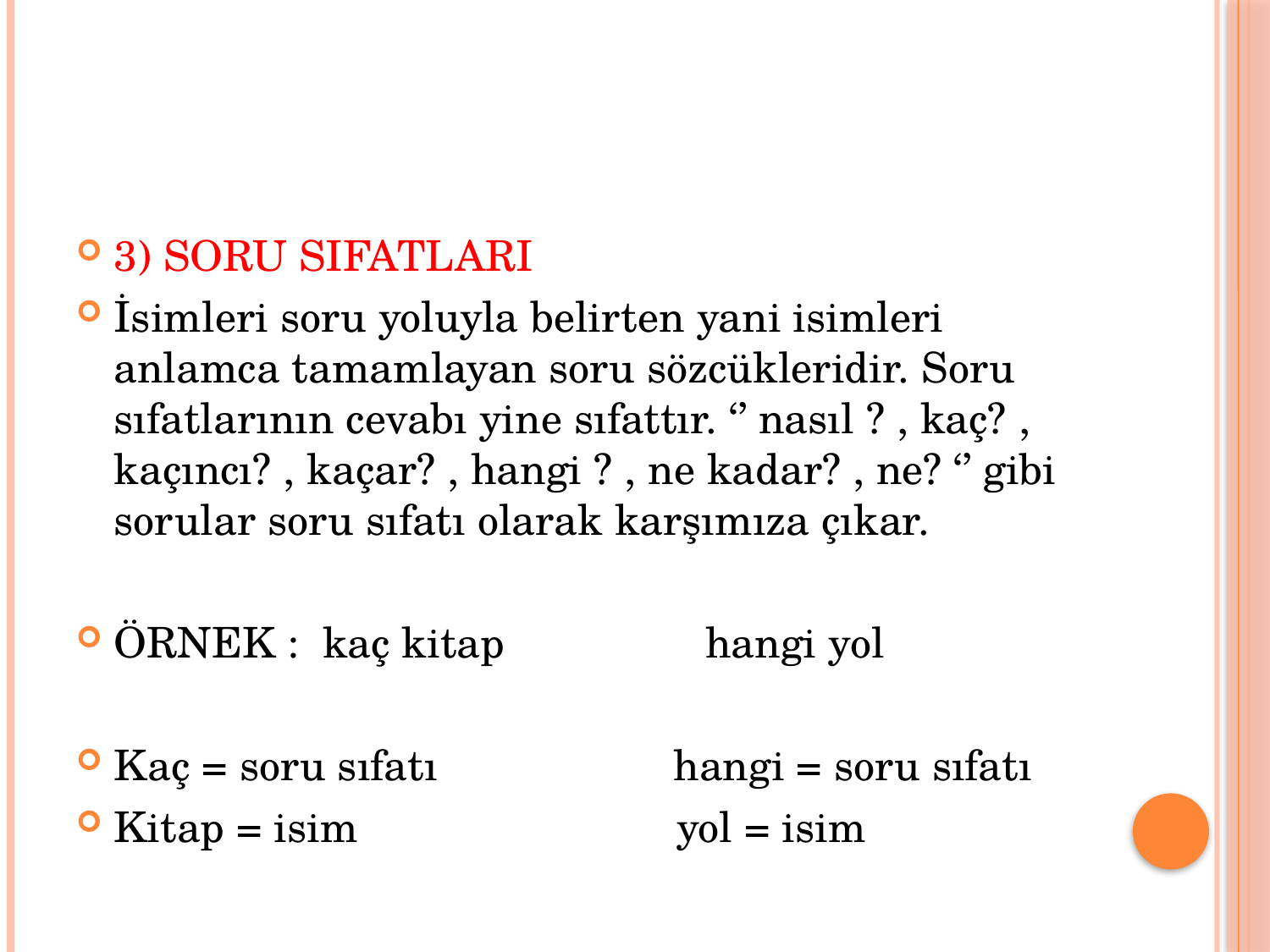

#
3) SORU SIFATLARI
İsimleri soru yoluyla belirten yani isimleri anlamca tamamlayan soru sözcükleridir. Soru sıfatlarının cevabı yine sıfattır. ‘’ nasıl ? , kaç? , kaçıncı? , kaçar? , hangi ? , ne kadar? , ne? ‘’ gibi sorular soru sıfatı olarak karşımıza çıkar.

ÖRNEK :  kaç kitap                 hangi yol

Kaç = soru sıfatı                    hangi = soru sıfatı
Kitap = isim                           yol = isim